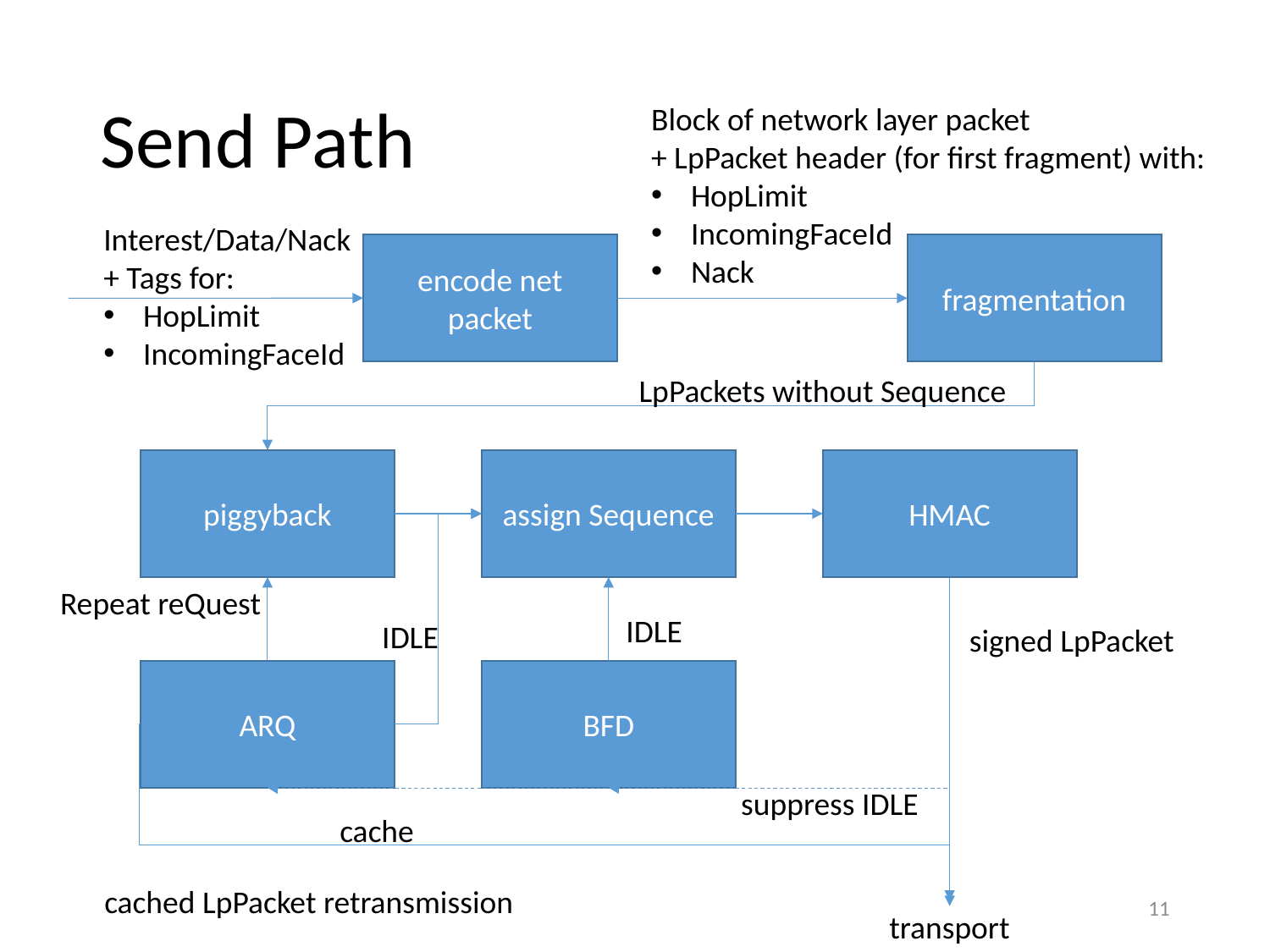

# Send Path
Block of network layer packet
+ LpPacket header (for first fragment) with:
HopLimit
IncomingFaceId
Nack
Interest/Data/Nack
+ Tags for:
HopLimit
IncomingFaceId
encode net packet
fragmentation
LpPackets without Sequence
assign Sequence
HMAC
piggyback
Repeat reQuest
IDLE
IDLE
signed LpPacket
ARQ
BFD
suppress IDLE
cache
cached LpPacket retransmission
11
transport